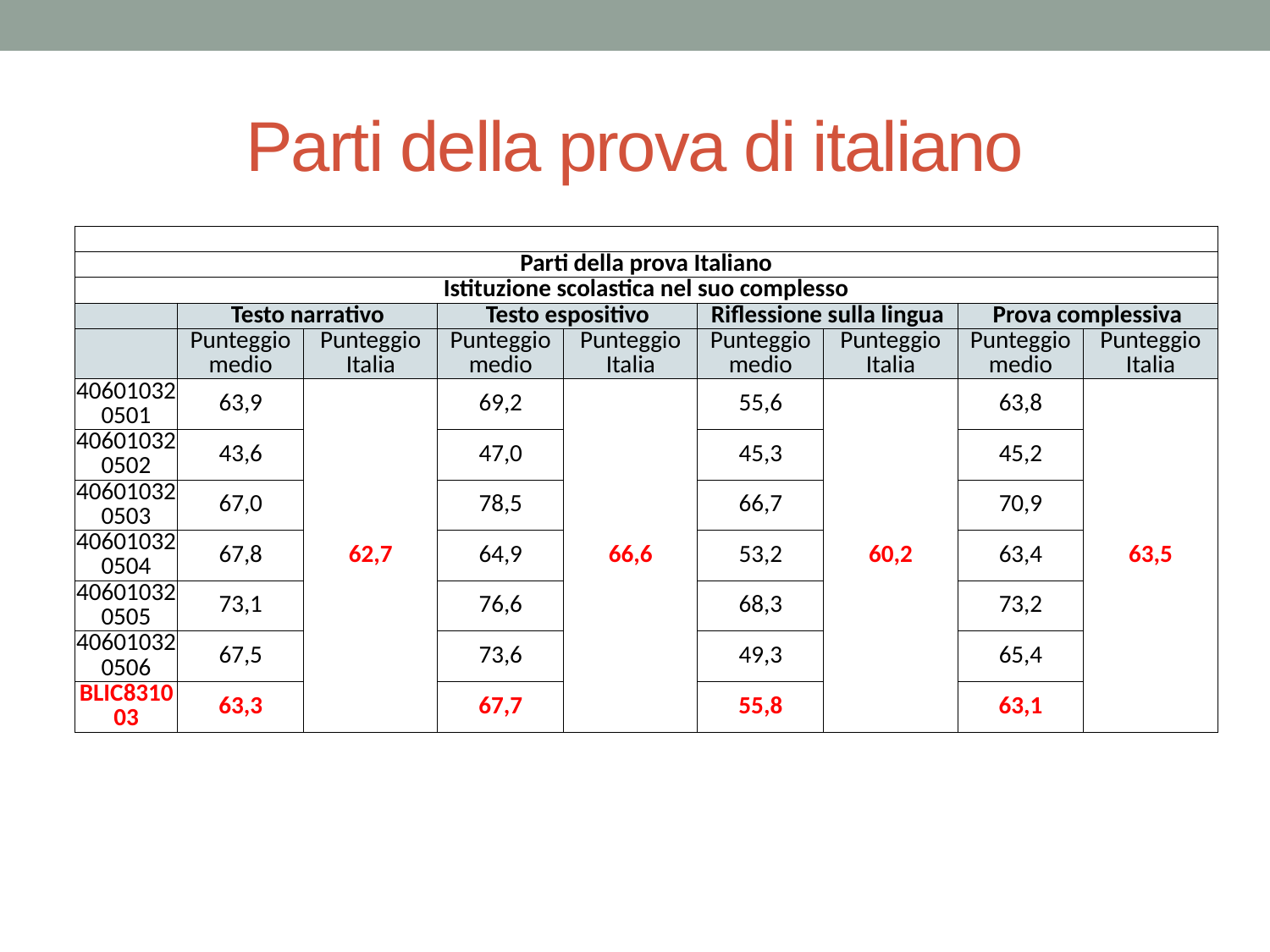

# Parti della prova di italiano
|  |  |  |  |  |  |  |  |  |
| --- | --- | --- | --- | --- | --- | --- | --- | --- |
| Parti della prova Italiano |  |  |  |  |  |  |  |  |
| Istituzione scolastica nel suo complesso |  |  |  |  |  |  |  |  |
|  | Testo narrativo |  | Testo espositivo |  | Riflessione sulla lingua |  | Prova complessiva |  |
|  | Punteggio medio | Punteggio Italia | Punteggio medio | Punteggio Italia | Punteggio medio | Punteggio Italia | Punteggio medio | Punteggio Italia |
| 406010320501 | 63,9 | 62,7 | 69,2 | 66,6 | 55,6 | 60,2 | 63,8 | 63,5 |
| 406010320502 | 43,6 |  | 47,0 |  | 45,3 |  | 45,2 |  |
| 406010320503 | 67,0 |  | 78,5 |  | 66,7 |  | 70,9 |  |
| 406010320504 | 67,8 |  | 64,9 |  | 53,2 |  | 63,4 |  |
| 406010320505 | 73,1 |  | 76,6 |  | 68,3 |  | 73,2 |  |
| 406010320506 | 67,5 |  | 73,6 |  | 49,3 |  | 65,4 |  |
| BLIC831003 | 63,3 |  | 67,7 |  | 55,8 |  | 63,1 |  |